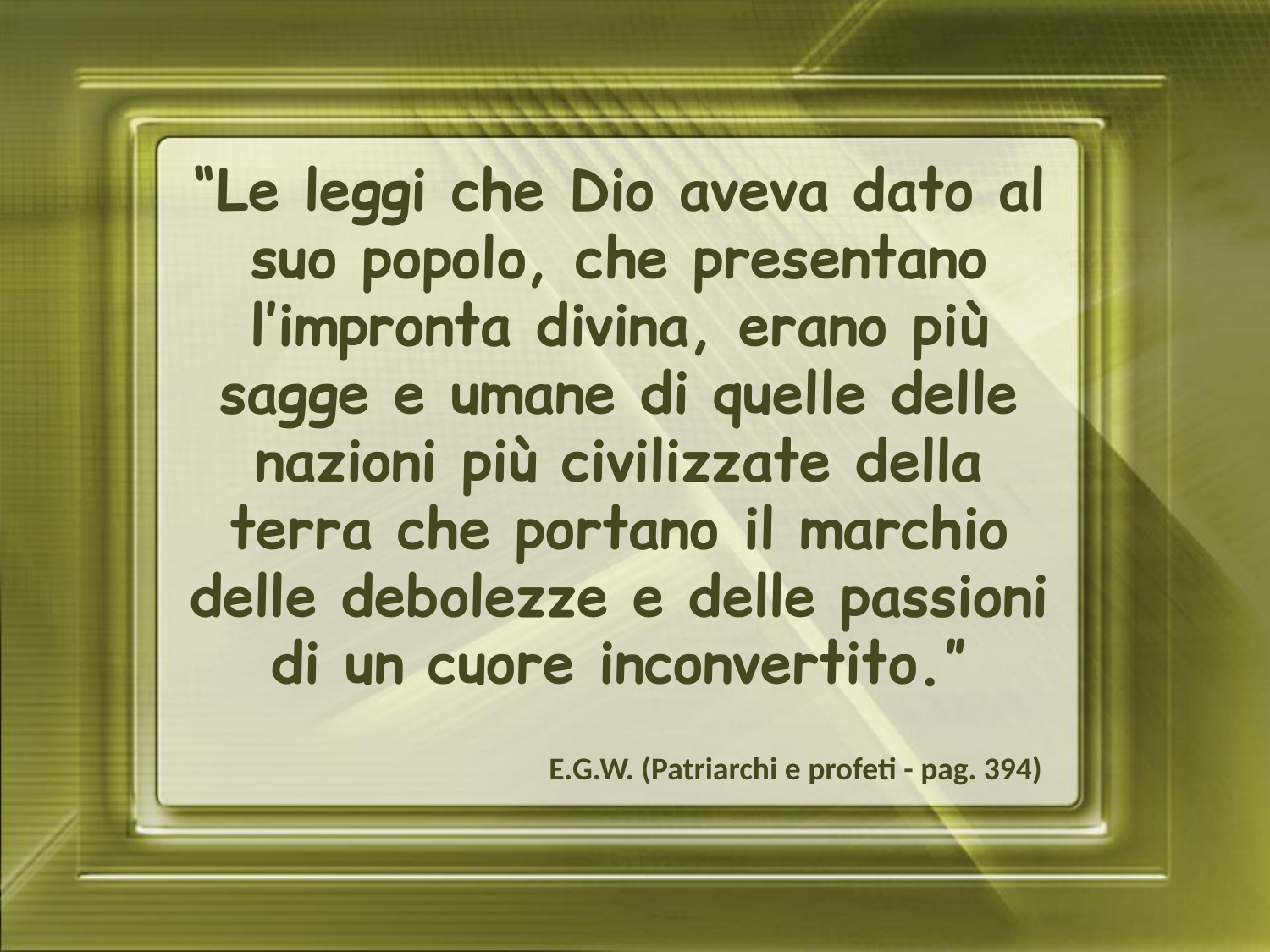

“Le leggi che Dio aveva dato al suo popolo, che presentano l’impronta divina, erano più sagge e umane di quelle delle nazioni più civilizzate della terra che portano il marchio delle debolezze e delle passioni di un cuore inconvertito.”
E.G.W. (Patriarchi e profeti - pag. 394)